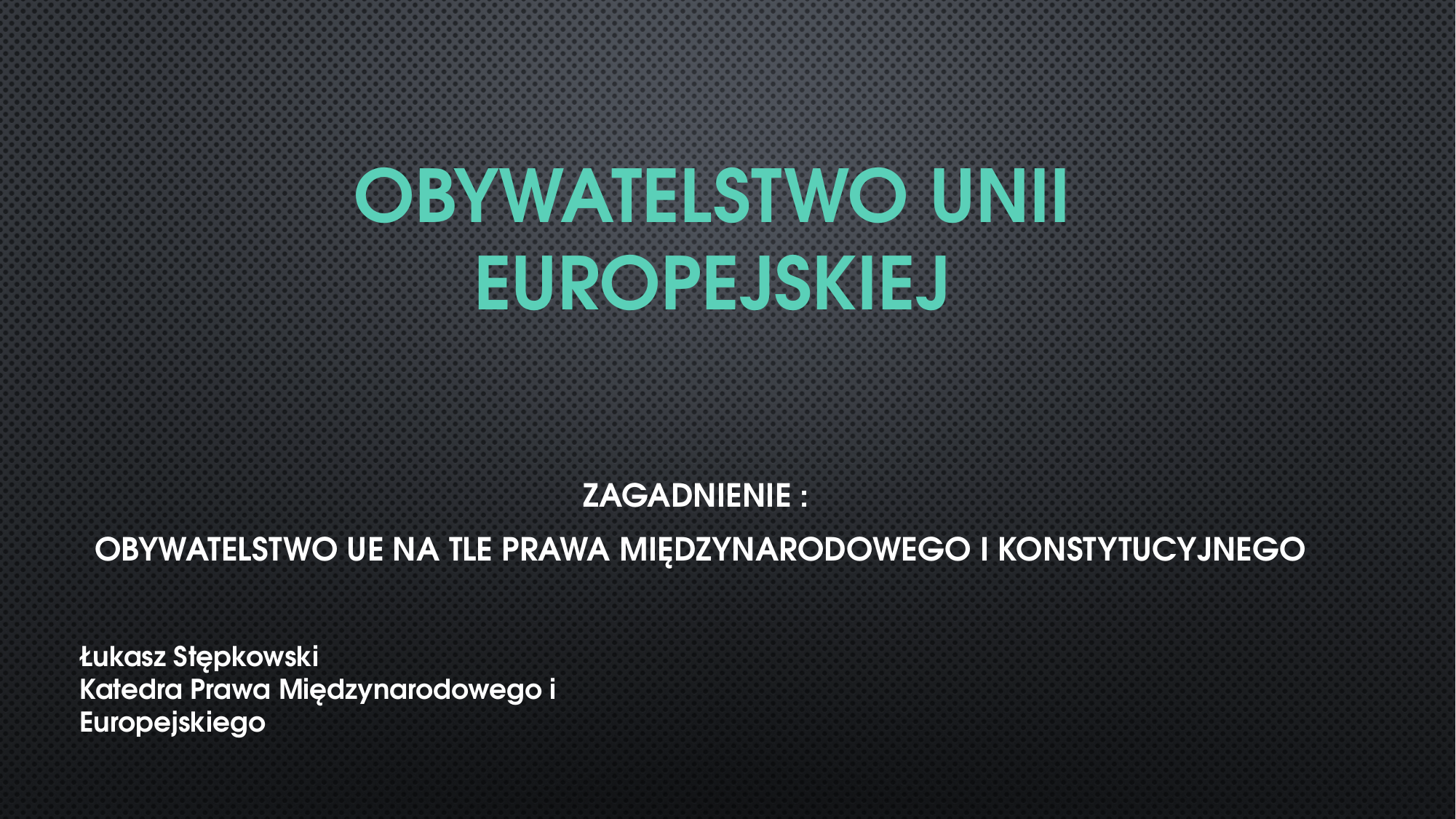

# Obywatelstwo Unii Europejskiej
Zagadnienie :
Obywatelstwo UE na tle prawa międzynarodowego i konstytucyjnego
Łukasz Stępkowski
Katedra Prawa Międzynarodowego i Europejskiego